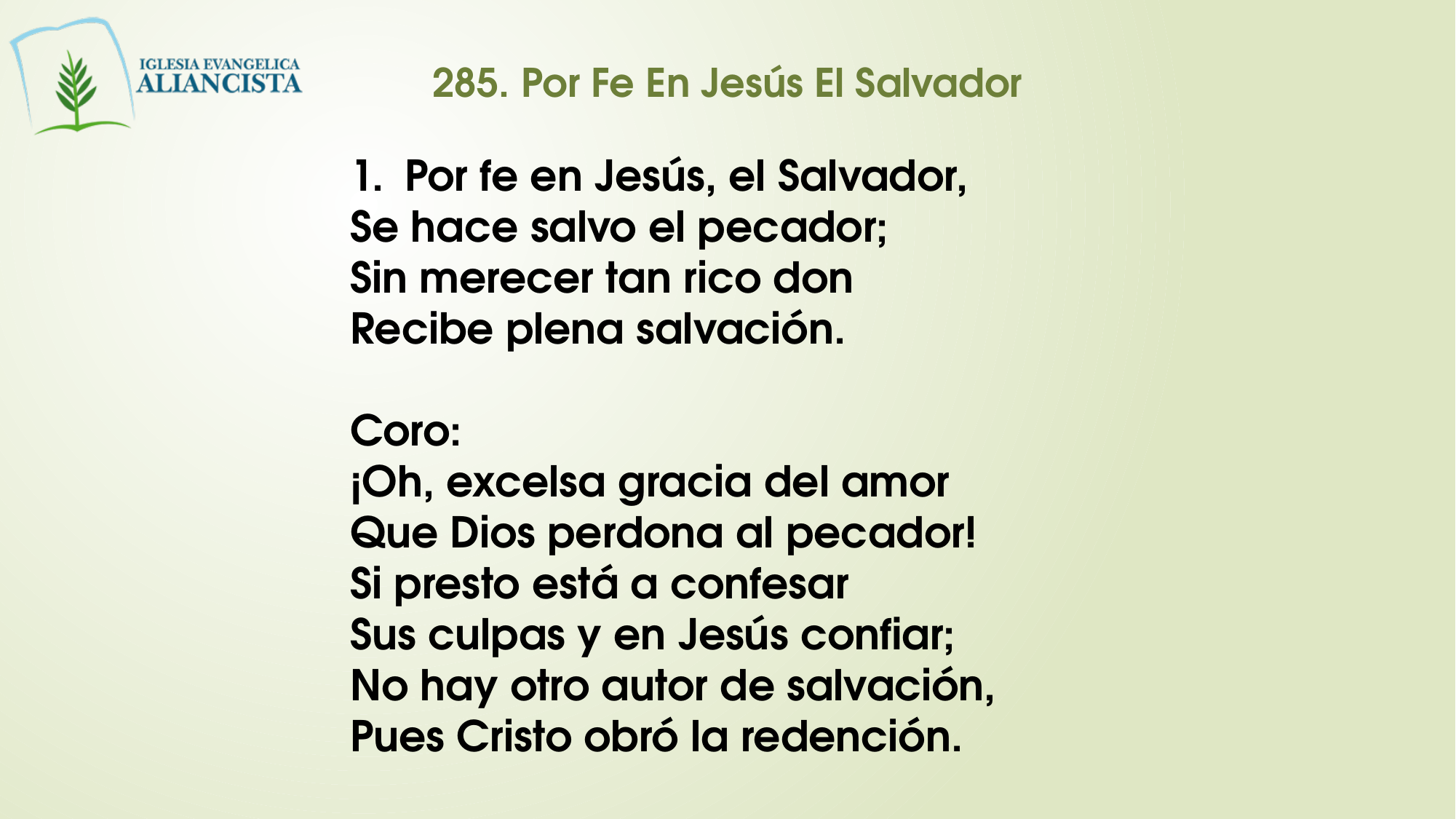

285. Por Fe En Jesús El Salvador
Por fe en Jesús, el Salvador,
Se hace salvo el pecador;
Sin merecer tan rico don
Recibe plena salvación.

Coro:
¡Oh, excelsa gracia del amor
Que Dios perdona al pecador!
Si presto está a confesar
Sus culpas y en Jesús confiar;
No hay otro autor de salvación,
Pues Cristo obró la redención.